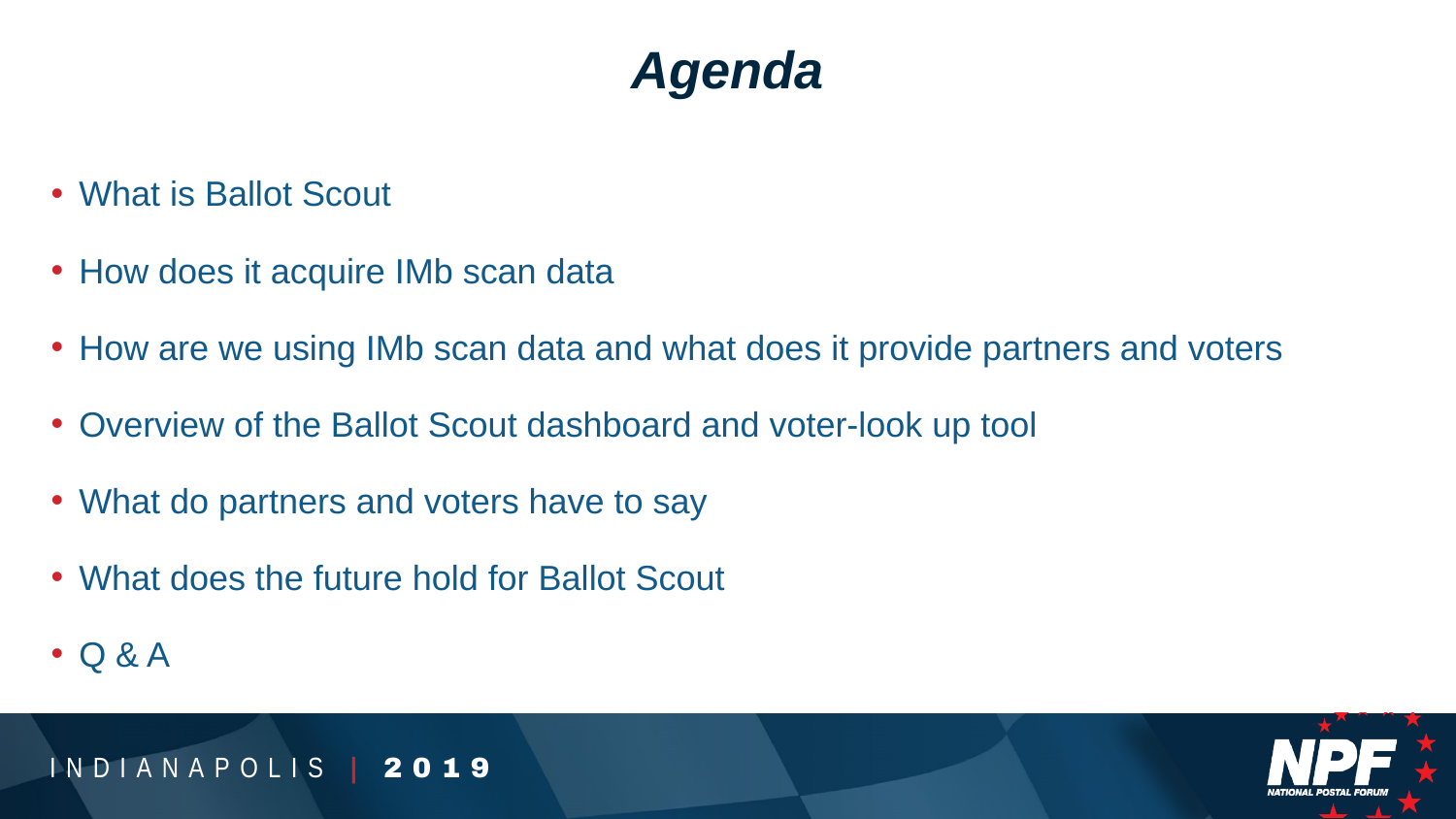

# Agenda
What is Ballot Scout
How does it acquire IMb scan data
How are we using IMb scan data and what does it provide partners and voters
Overview of the Ballot Scout dashboard and voter-look up tool
What do partners and voters have to say
What does the future hold for Ballot Scout
Q & A